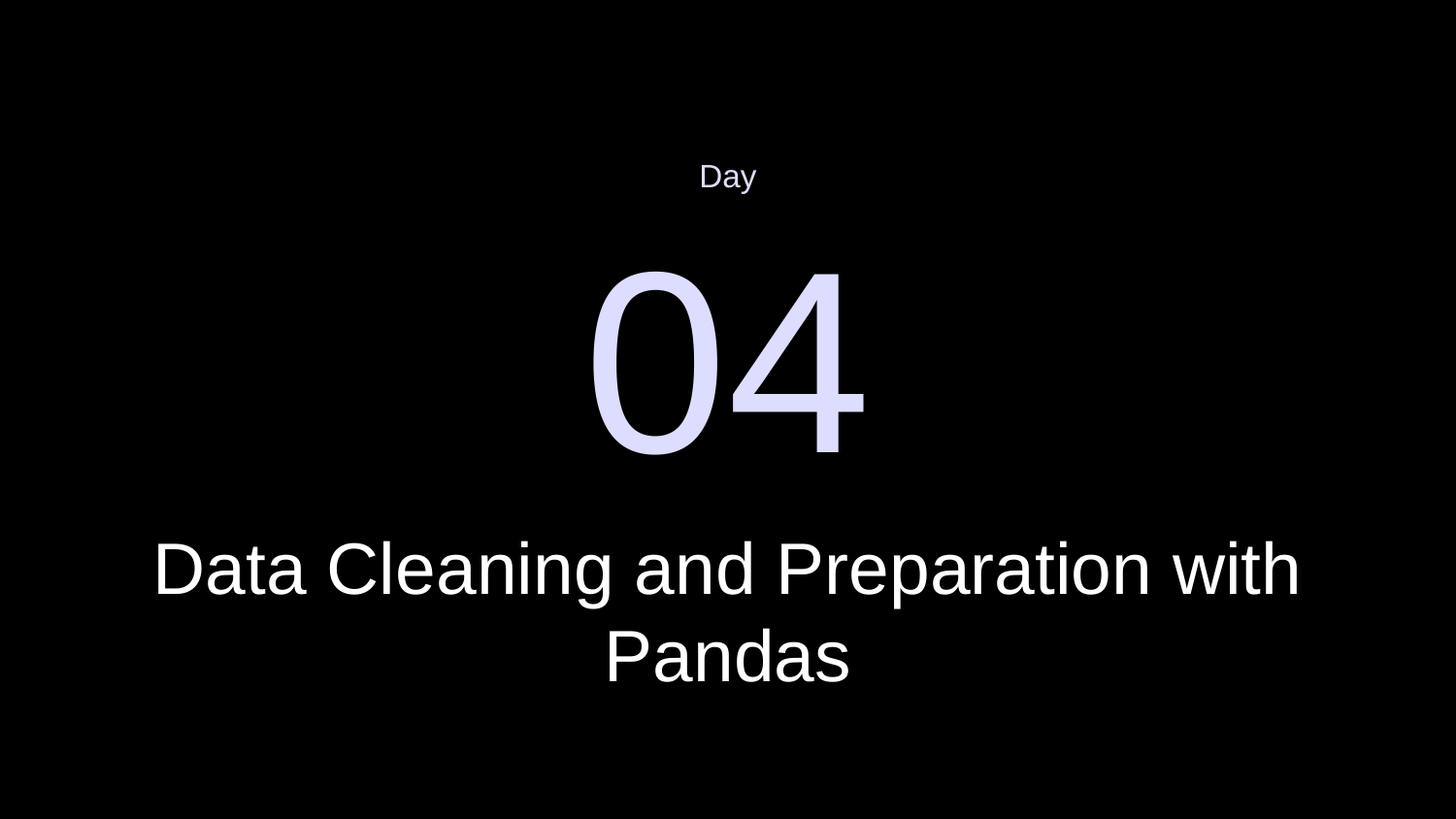

Day
04
# Data Cleaning and Preparation with Pandas